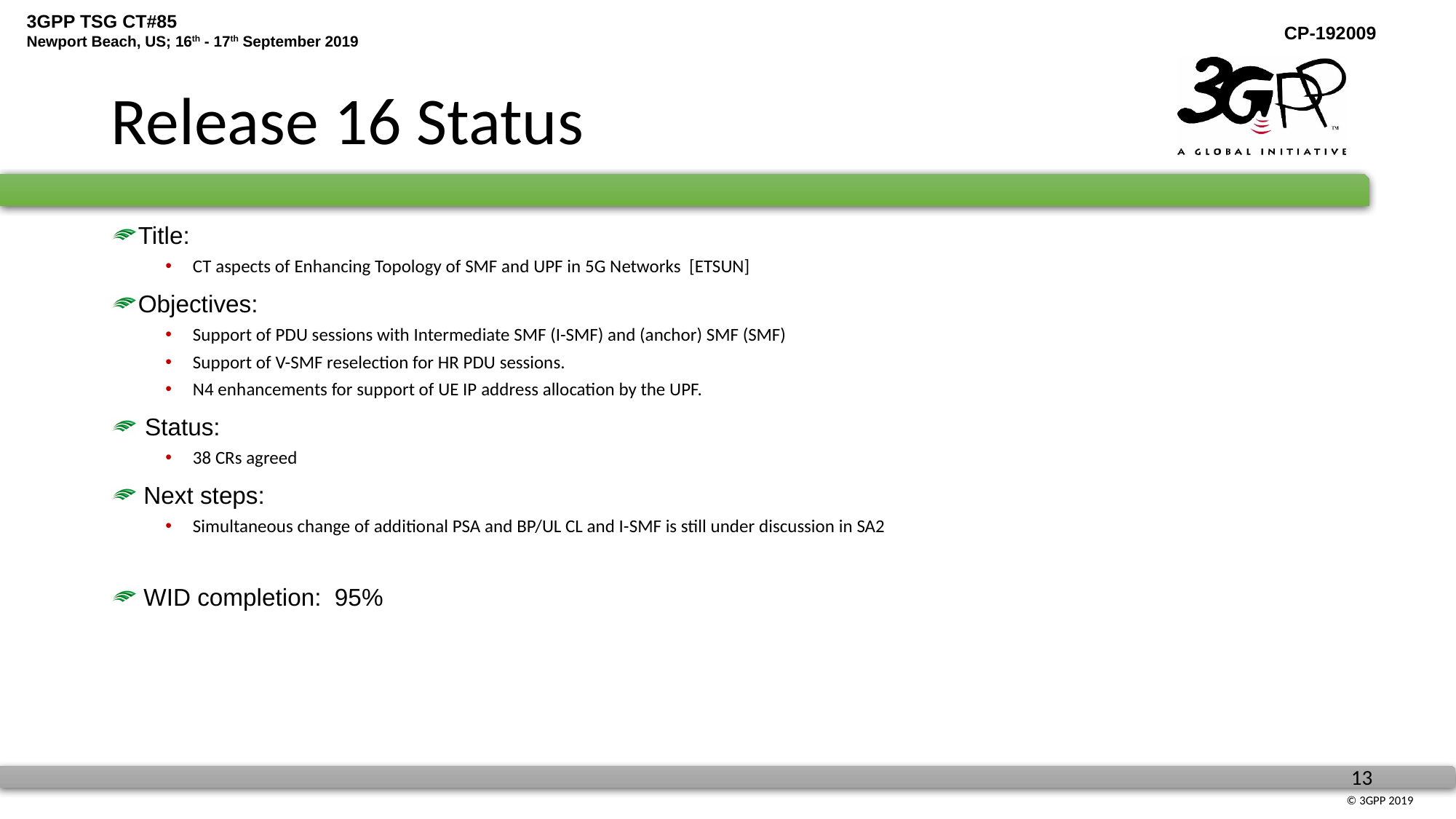

# Release 16 Status
Title:
CT aspects of Enhancing Topology of SMF and UPF in 5G Networks  [ETSUN]
Objectives:
Support of PDU sessions with Intermediate SMF (I-SMF) and (anchor) SMF (SMF)
Support of V-SMF reselection for HR PDU sessions.
N4 enhancements for support of UE IP address allocation by the UPF.
 Status:
38 CRs agreed
 Next steps:
Simultaneous change of additional PSA and BP/UL CL and I-SMF is still under discussion in SA2

 WID completion:  95%